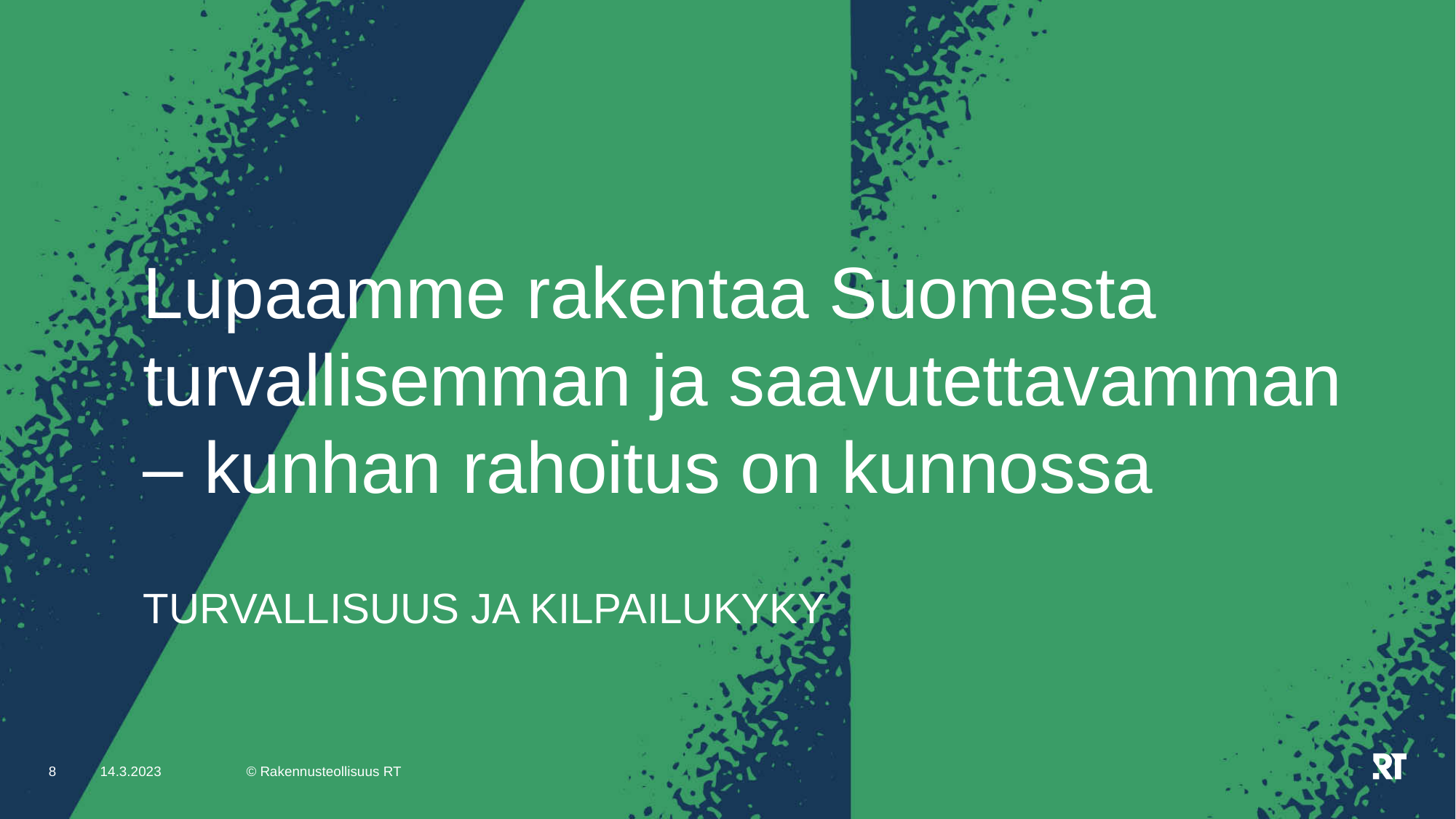

# Lupaamme rakentaa Suomesta turvallisemman ja saavutettavamman – kunhan rahoitus on kunnossa

TURVALLISUUS JA KILPAILUKYKY
8
14.3.2023
© Rakennusteollisuus RT